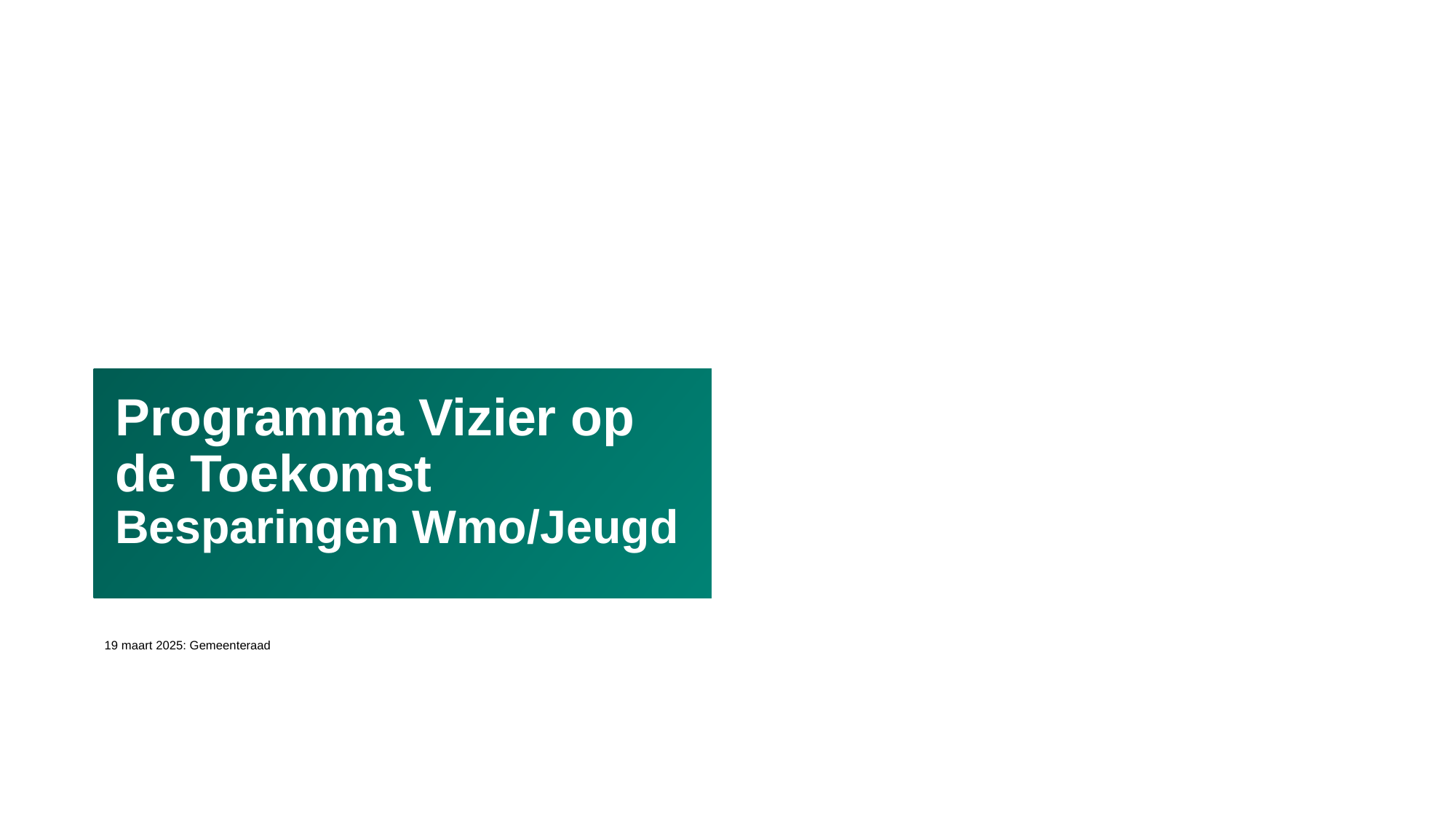

# Programma Vizier op de Toekomst Besparingen Wmo/Jeugd

19 maart 2025: Gemeenteraad